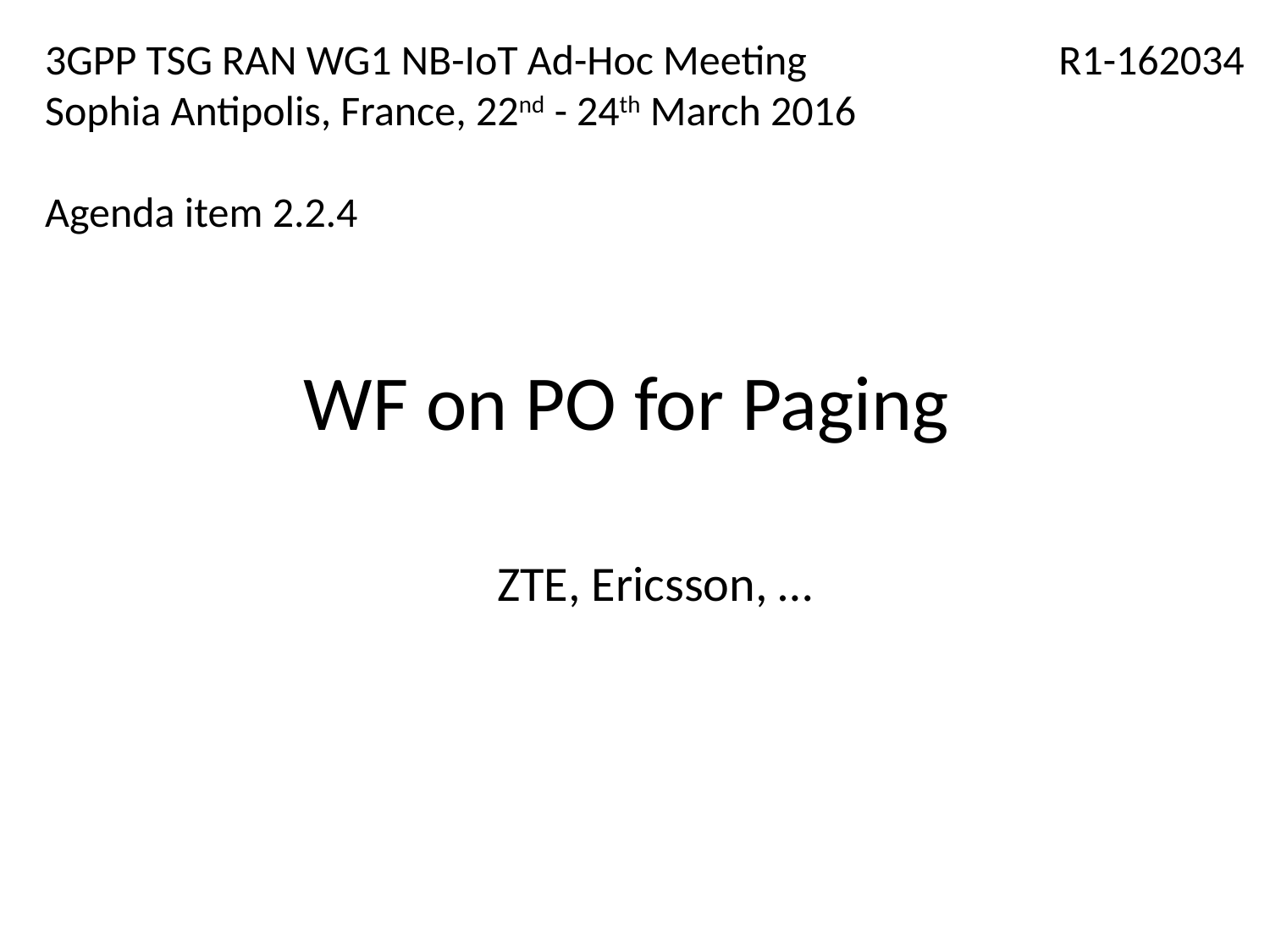

3GPP TSG RAN WG1 NB-IoT Ad-Hoc Meeting
Sophia Antipolis, France, 22nd - 24th March 2016

Agenda item 2.2.4
R1-162034
# WF on PO for Paging
ZTE, Ericsson, …